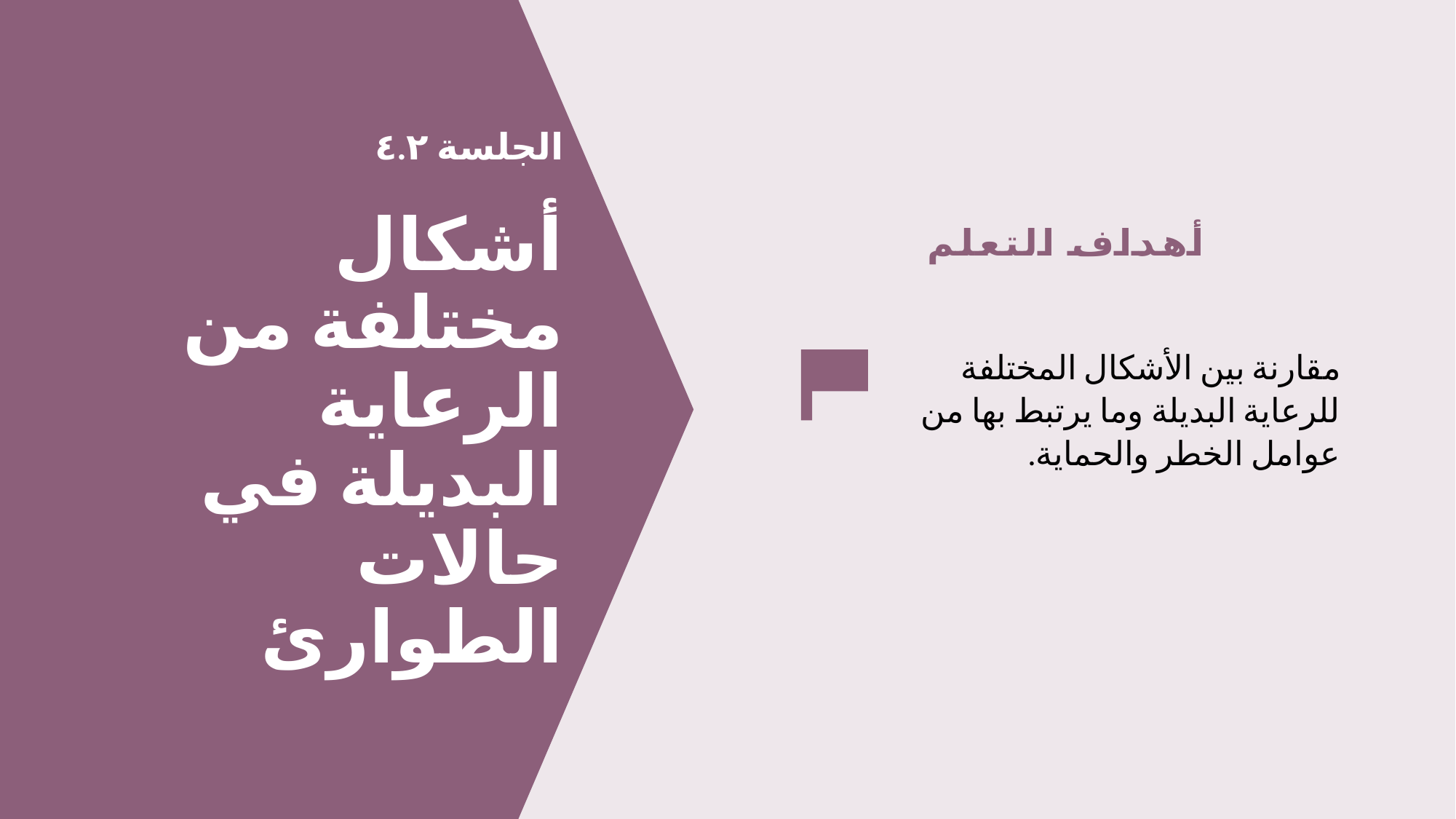

أهداف التعلم
مقارنة بين الأشكال المختلفة للرعاية البديلة وما يرتبط بها من عوامل الخطر والحماية.

# الجلسة ٤.٢ أشكال مختلفة من الرعاية البديلة في حالات الطوارئ